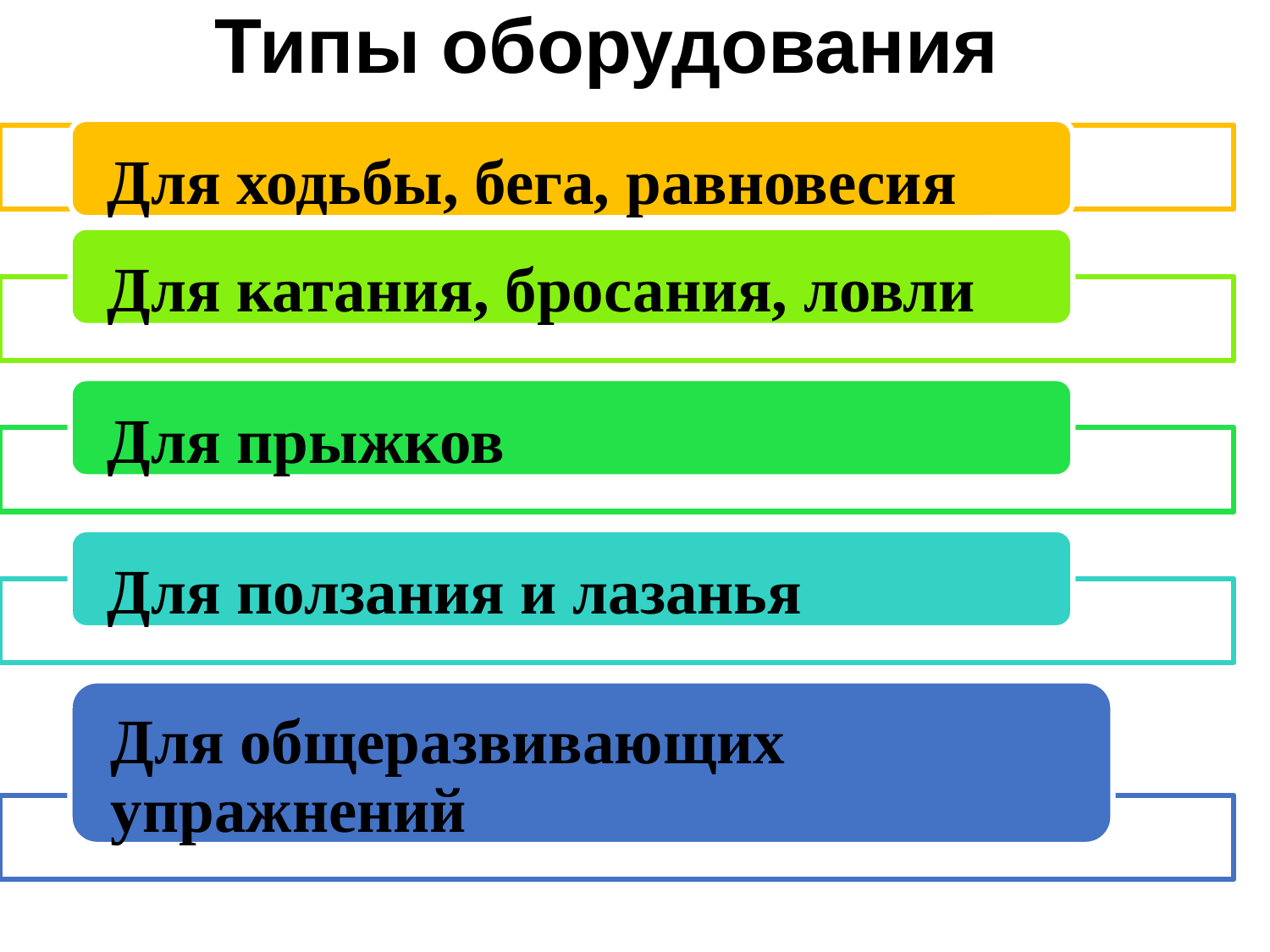

# Типы оборудования

Для ходьбы, бега, равновесия

Для катания, бросания, ловли

Для прыжков

Для ползания и лазанья

Для общеразвивающих упражнений